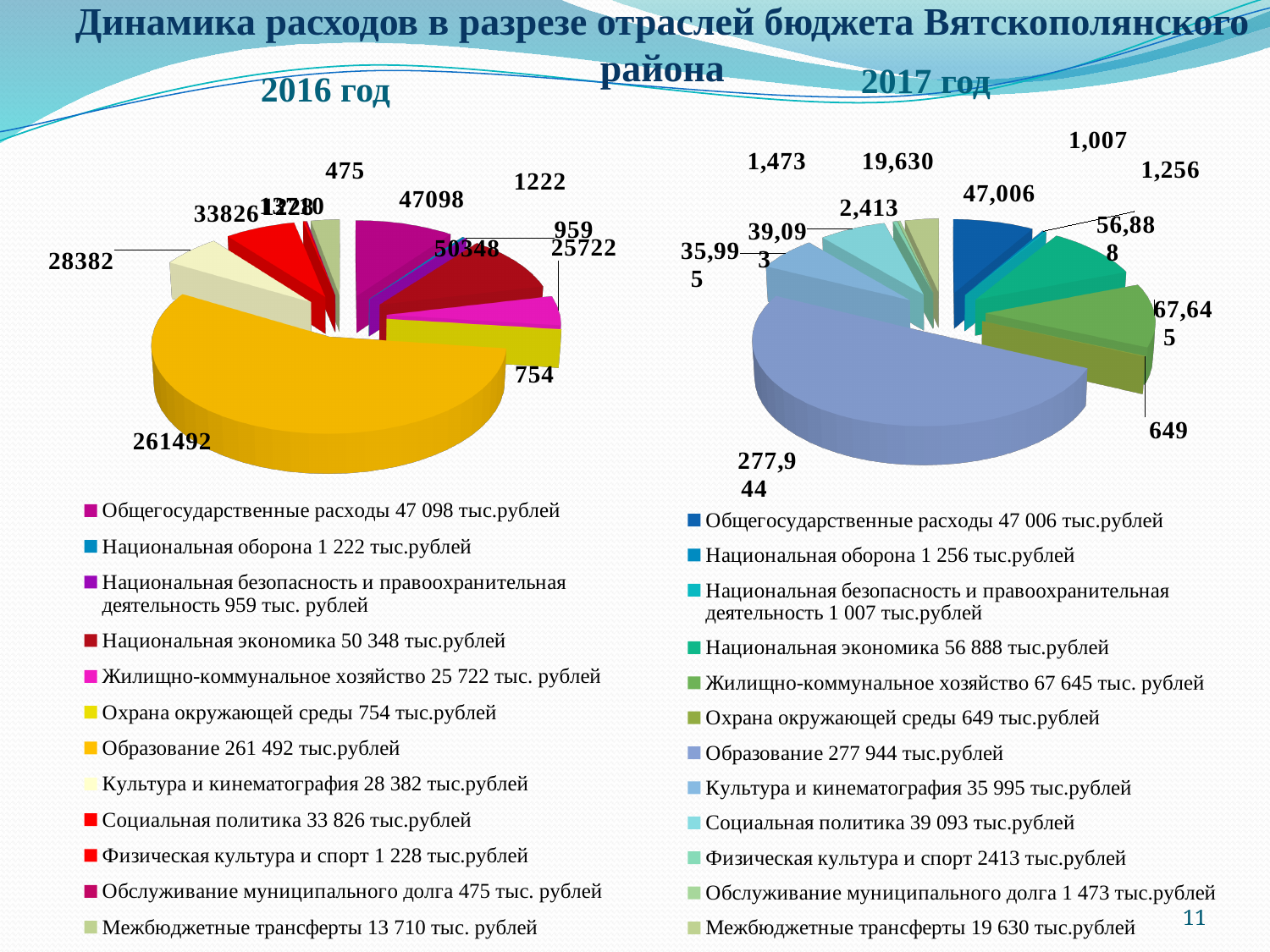

# Динамика расходов в разрезе отраслей бюджета Вятскополянского района
2016 год
2017 год

[unsupported chart]

[unsupported chart]

11